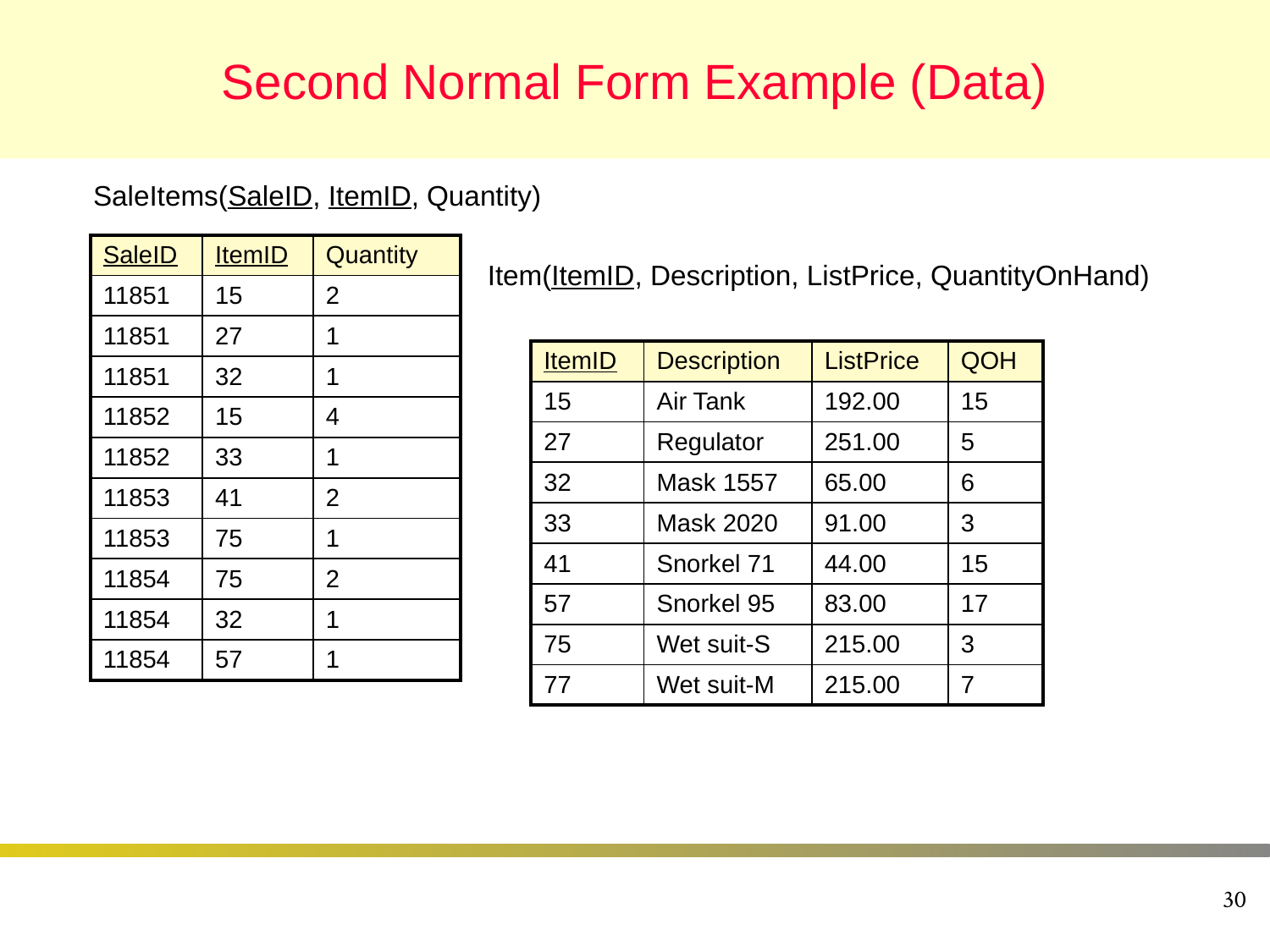

# Second Normal Form Example (Data)
SaleItems(SaleID, ItemID, Quantity)
| SaleID | ItemID | Quantity |
| --- | --- | --- |
| 11851 | 15 | 2 |
| 11851 | 27 | 1 |
| 11851 | 32 | 1 |
| 11852 | 15 | 4 |
| 11852 | 33 | 1 |
| 11853 | 41 | 2 |
| 11853 | 75 | 1 |
| 11854 | 75 | 2 |
| 11854 | 32 | 1 |
| 11854 | 57 | 1 |
Item(ItemID, Description, ListPrice, QuantityOnHand)
| ItemID | Description | ListPrice | QOH |
| --- | --- | --- | --- |
| 15 | Air Tank | 192.00 | 15 |
| 27 | Regulator | 251.00 | 5 |
| 32 | Mask 1557 | 65.00 | 6 |
| 33 | Mask 2020 | 91.00 | 3 |
| 41 | Snorkel 71 | 44.00 | 15 |
| 57 | Snorkel 95 | 83.00 | 17 |
| 75 | Wet suit-S | 215.00 | 3 |
| 77 | Wet suit-M | 215.00 | 7 |
30